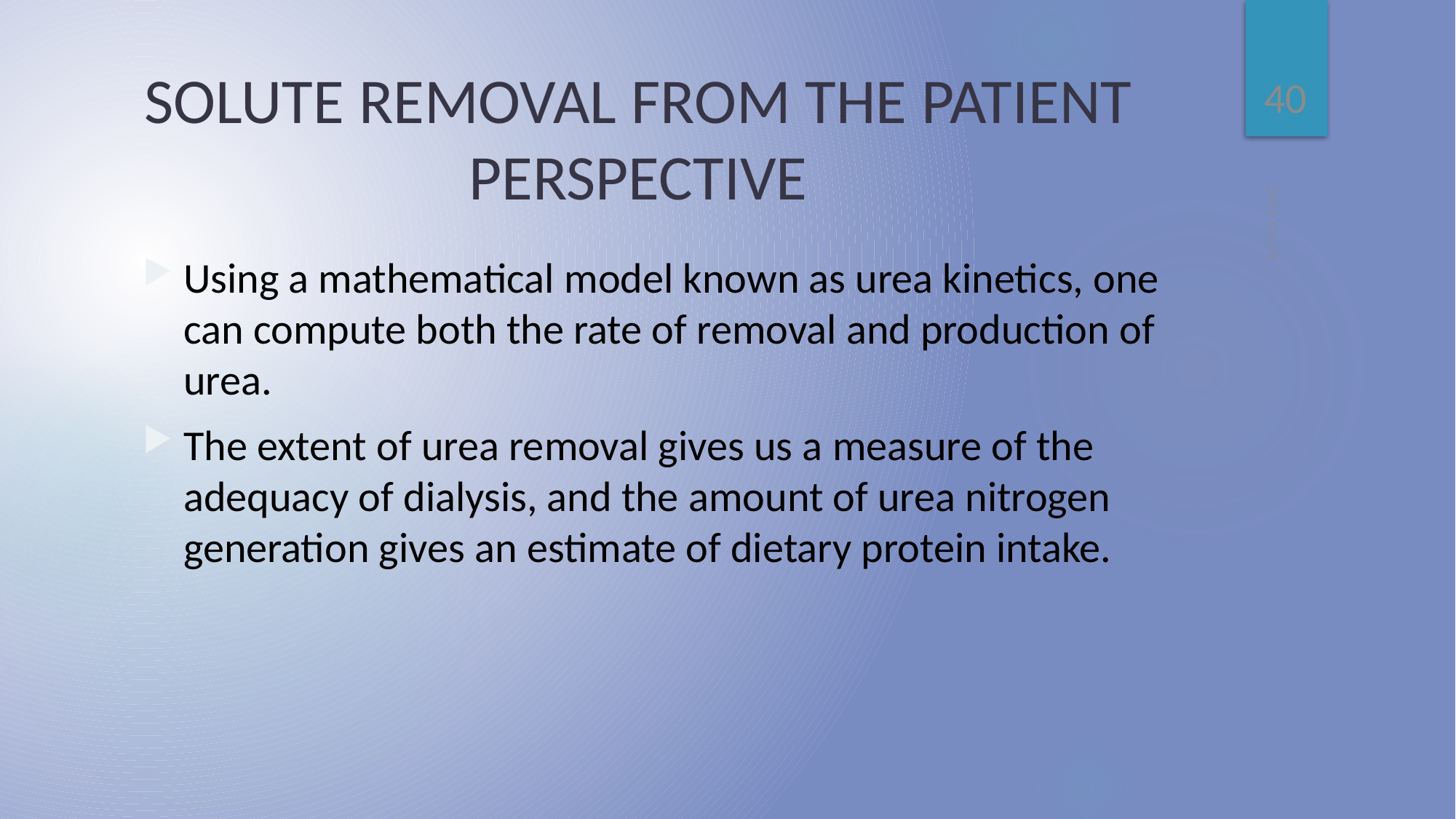

40
# SOLUTE REMOVAL FROM THE PATIENT PERSPECTIVE
1401.04.09
Using a mathematical model known as urea kinetics, one can compute both the rate of removal and production of urea.
The extent of urea removal gives us a measure of the adequacy of dialysis, and the amount of urea nitrogen generation gives an estimate of dietary protein intake.